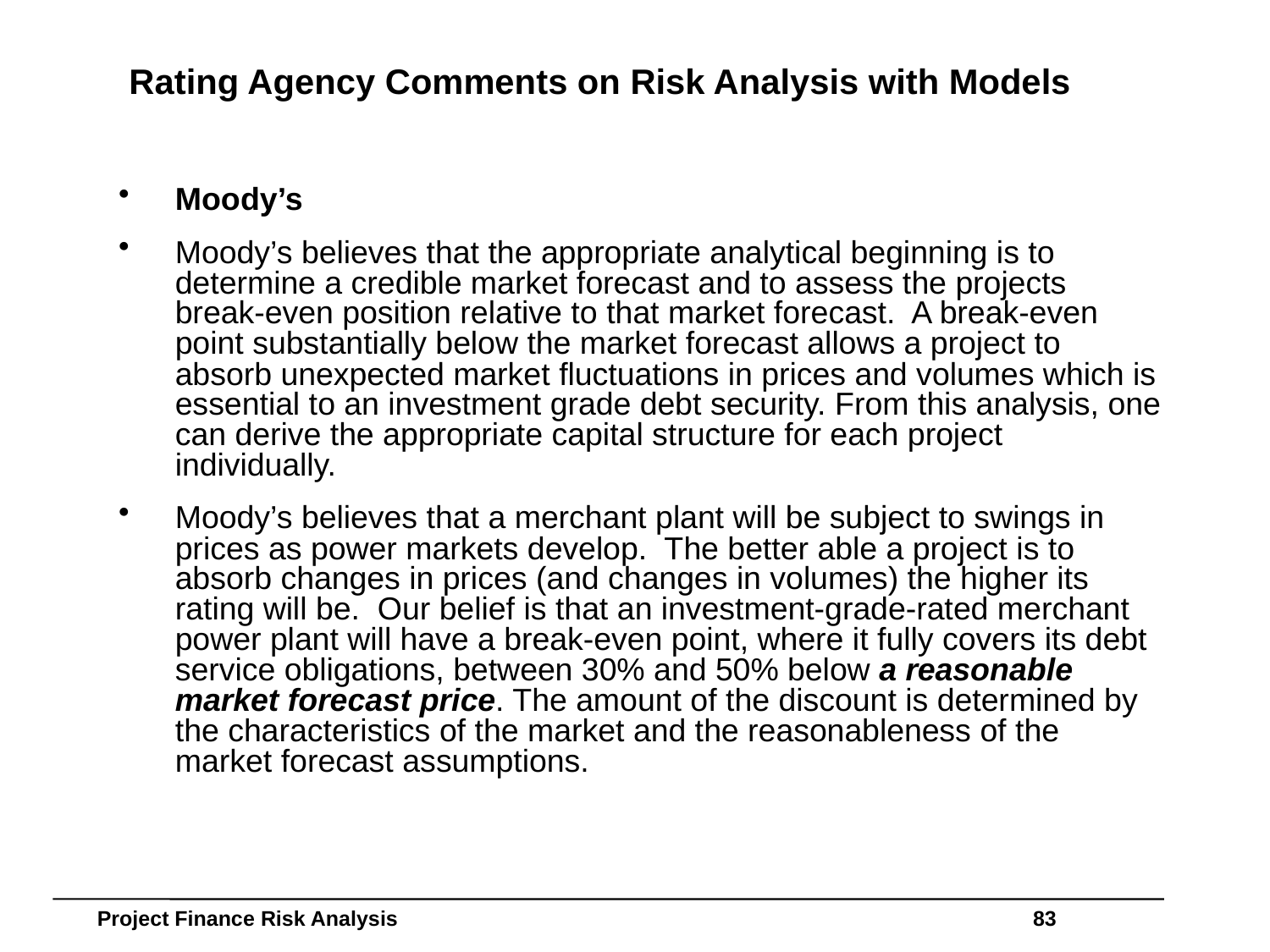

# Rating Agency Comments on Risk Analysis with Models
Moody’s
Moody’s believes that the appropriate analytical beginning is to determine a credible market forecast and to assess the projects break-even position relative to that market forecast.  A break-even point substantially below the market forecast allows a project to absorb unexpected market fluctuations in prices and volumes which is essential to an investment grade debt security. From this analysis, one can derive the appropriate capital structure for each project individually.
Moody’s believes that a merchant plant will be subject to swings in prices as power markets develop.  The better able a project is to absorb changes in prices (and changes in volumes) the higher its rating will be.  Our belief is that an investment-grade-rated merchant power plant will have a break-even point, where it fully covers its debt service obligations, between 30% and 50% below a reasonable market forecast price. The amount of the discount is determined by the characteristics of the market and the reasonableness of the market forecast assumptions.